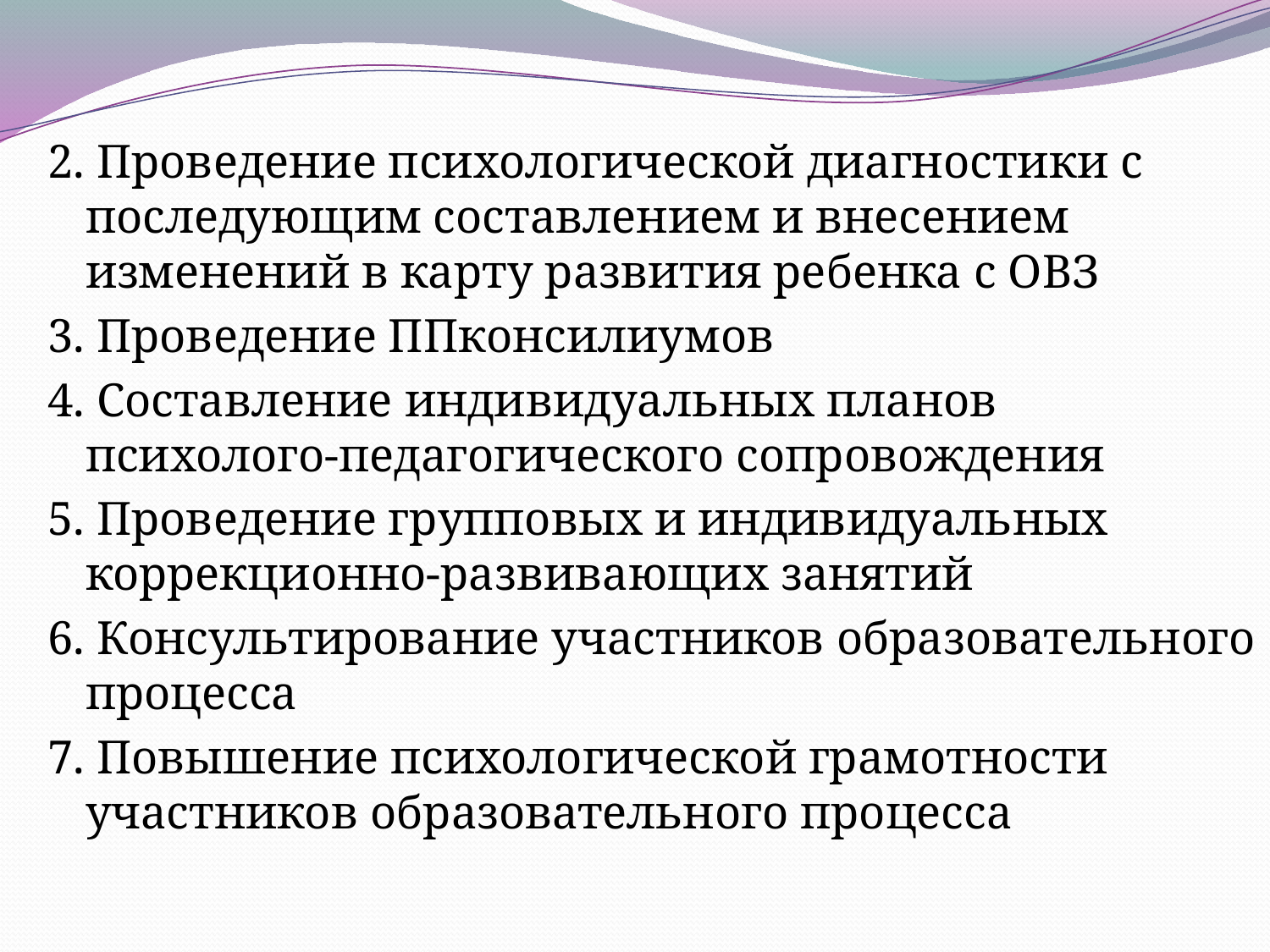

2. Проведение психологической диагностики с последующим составлением и внесением изменений в карту развития ребенка с ОВЗ
3. Проведение ППконсилиумов
4. Составление индивидуальных планов психолого-педагогического сопровождения
5. Проведение групповых и индивидуальных коррекционно-развивающих занятий
6. Консультирование участников образовательного процесса
7. Повышение психологической грамотности участников образовательного процесса